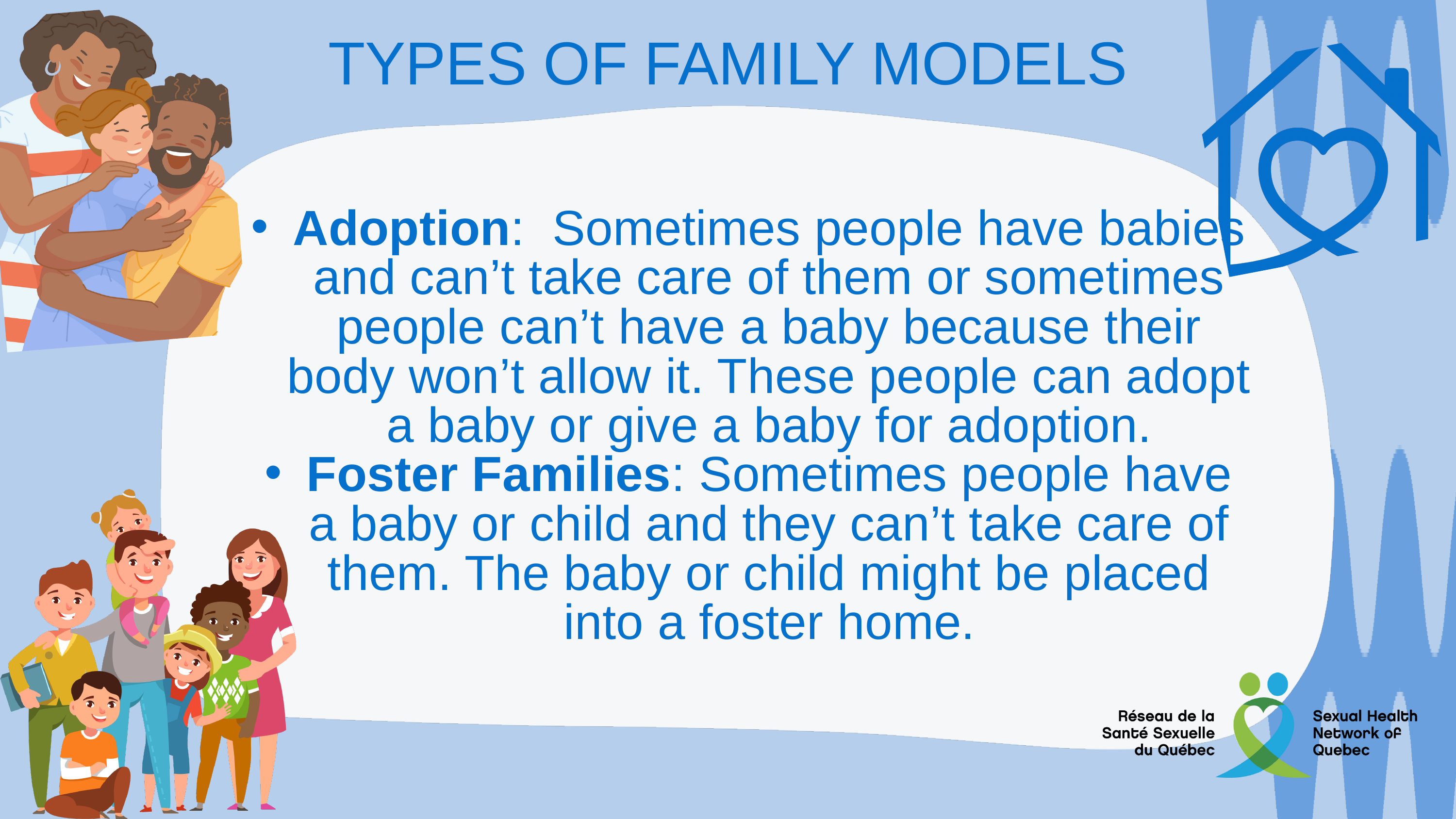

TYPES OF FAMILY MODELS

Adoption:  Sometimes people have babies and can’t take care of them or sometimes people can’t have a baby because their body won’t allow it. These people can adopt a baby or give a baby for adoption.
Foster Families: Sometimes people have a baby or child and they can’t take care of them. The baby or child might be placed into a foster home.